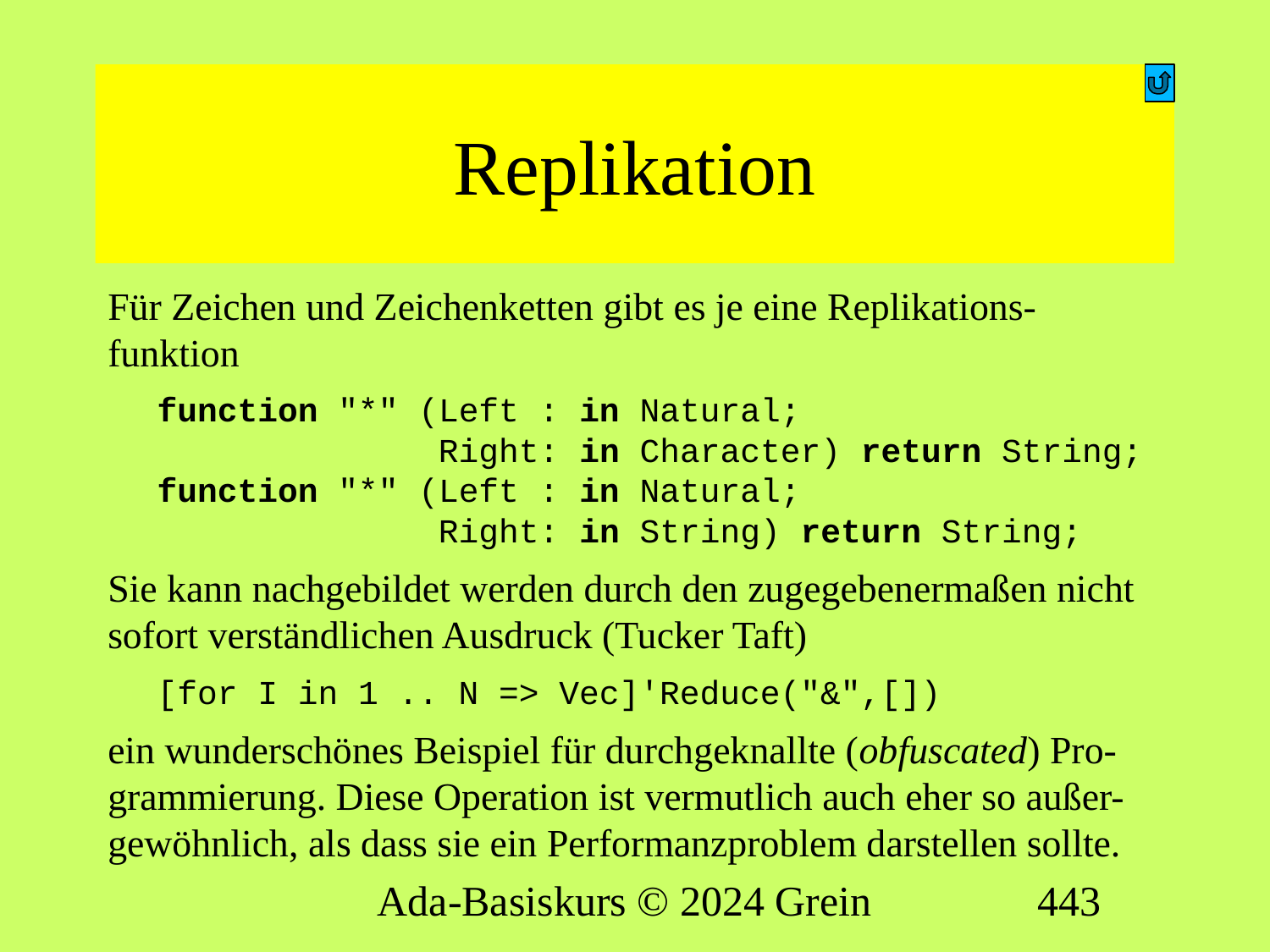

# Replikation

Für Zeichen und Zeichenketten gibt es je eine Replikations-funktion
function "*" (Left : in Natural;
              Right: in Character) return String;
function "*" (Left : in Natural;
              Right: in String) return String;
Sie kann nachgebildet werden durch den zugegebenermaßen nicht sofort verständlichen Ausdruck (Tucker Taft)
[for I in 1 .. N => Vec]'Reduce("&",[])
ein wunderschönes Beispiel für durchgeknallte (obfuscated) Pro-grammierung. Diese Operation ist vermutlich auch eher so außer-gewöhnlich, als dass sie ein Performanzproblem darstellen sollte.
Ada-Basiskurs © 2024 Grein
443